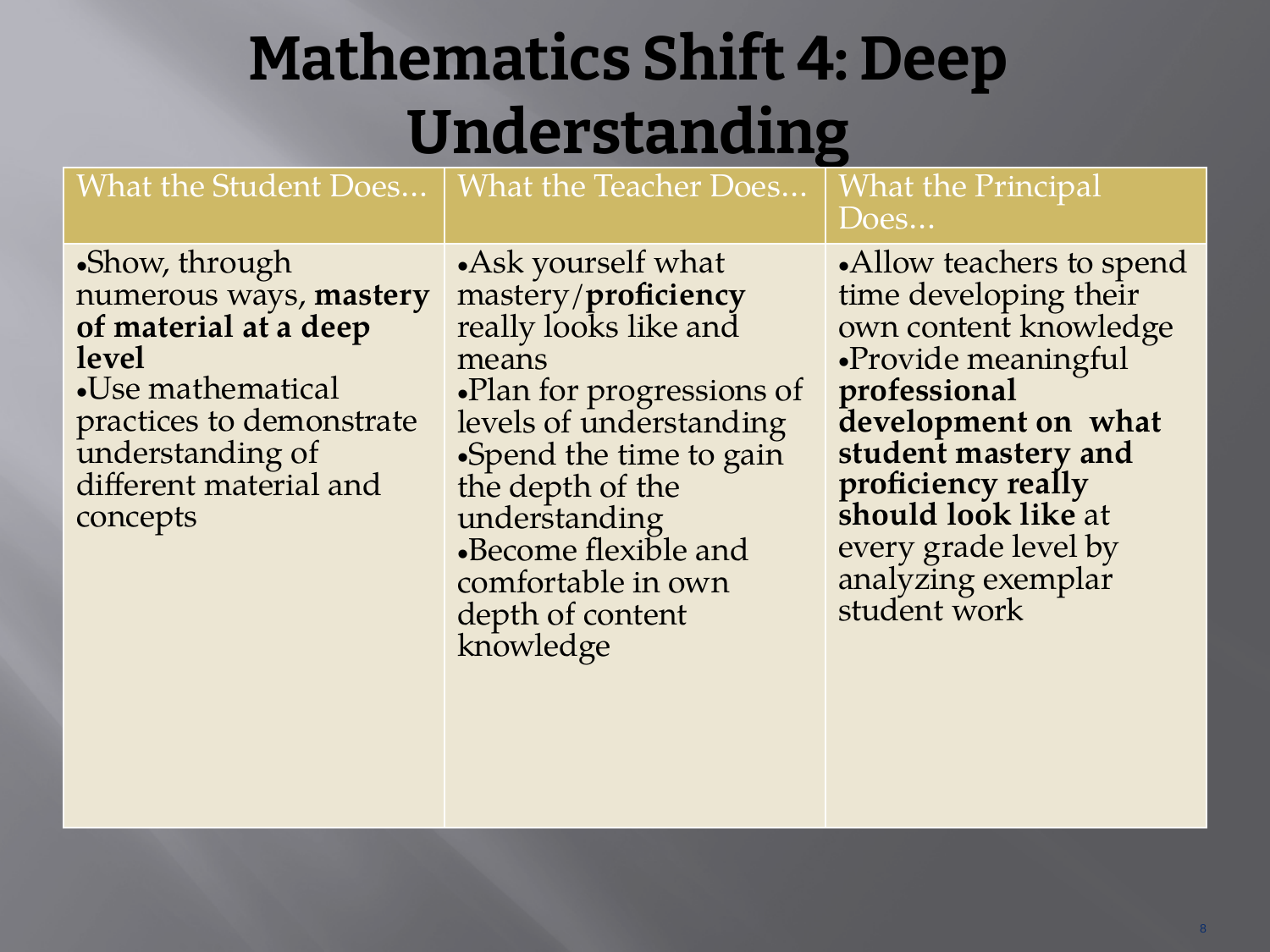

# Mathematics Shift 4: Deep Understanding
| What the Student Does… | What the Teacher Does… | What the Principal Does… |
| --- | --- | --- |
| Show, through numerous ways, mastery of material at a deep level Use mathematical practices to demonstrate understanding of different material and concepts | Ask yourself what mastery/proficiency really looks like and means Plan for progressions of levels of understanding Spend the time to gain the depth of the understanding Become flexible and comfortable in own depth of content knowledge | Allow teachers to spend time developing their own content knowledge Provide meaningful professional development on what student mastery and proficiency really should look like at every grade level by analyzing exemplar student work |
8